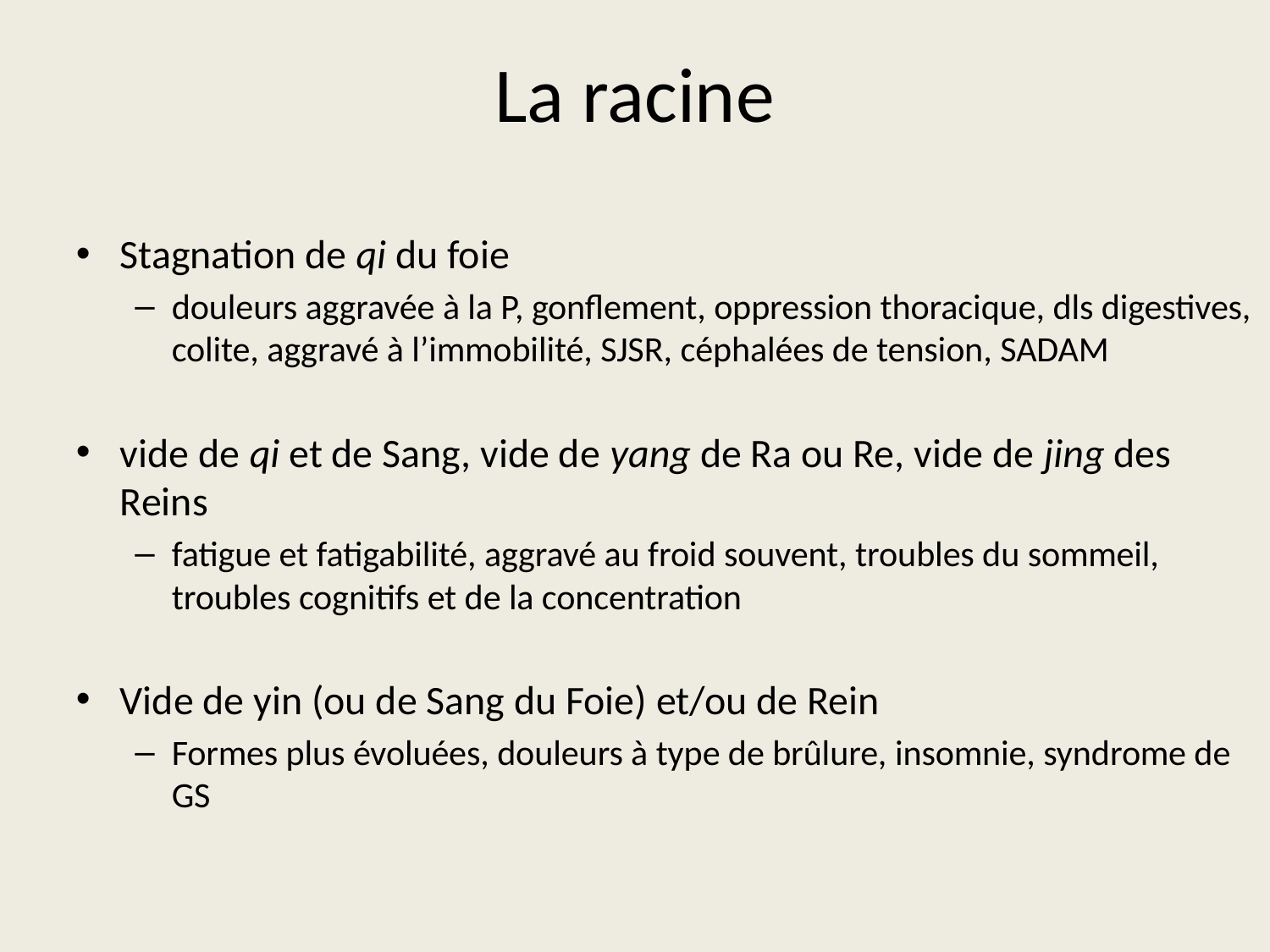

# La racine
Stagnation de qi du foie
douleurs aggravée à la P, gonflement, oppression thoracique, dls digestives, colite, aggravé à l’immobilité, SJSR, céphalées de tension, SADAM

vide de qi et de Sang, vide de yang de Ra ou Re, vide de jing des Reins
fatigue et fatigabilité, aggravé au froid souvent, troubles du sommeil, troubles cognitifs et de la concentration

Vide de yin (ou de Sang du Foie) et/ou de Rein
Formes plus évoluées, douleurs à type de brûlure, insomnie, syndrome de GS